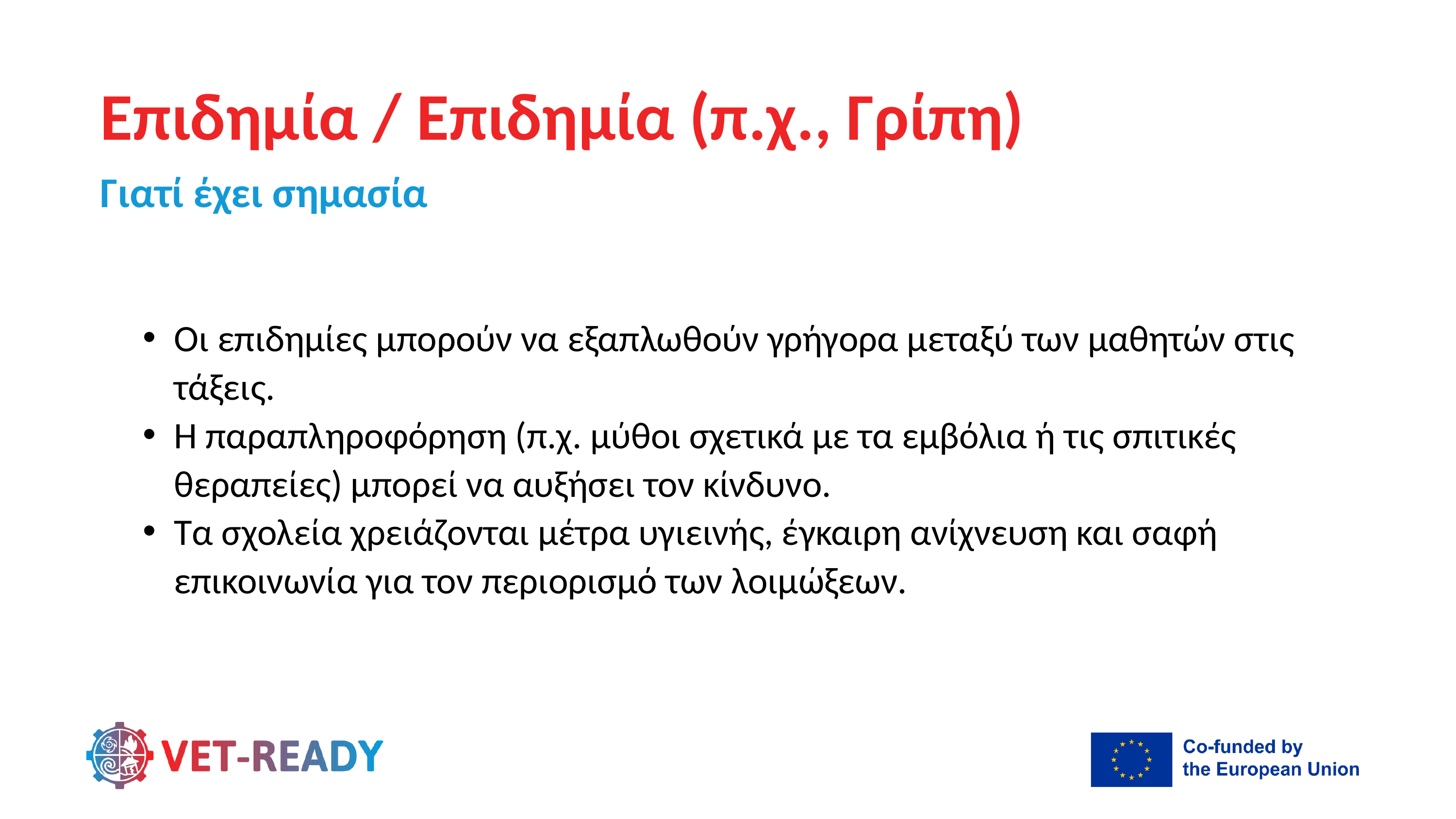

Επιδημία / Επιδημία (π.χ., Γρίπη)
Γιατί έχει σημασία
Οι επιδημίες μπορούν να εξαπλωθούν γρήγορα μεταξύ των μαθητών στις τάξεις.
Η παραπληροφόρηση (π.χ. μύθοι σχετικά με τα εμβόλια ή τις σπιτικές θεραπείες) μπορεί να αυξήσει τον κίνδυνο.
Τα σχολεία χρειάζονται μέτρα υγιεινής, έγκαιρη ανίχνευση και σαφή επικοινωνία για τον περιορισμό των λοιμώξεων.